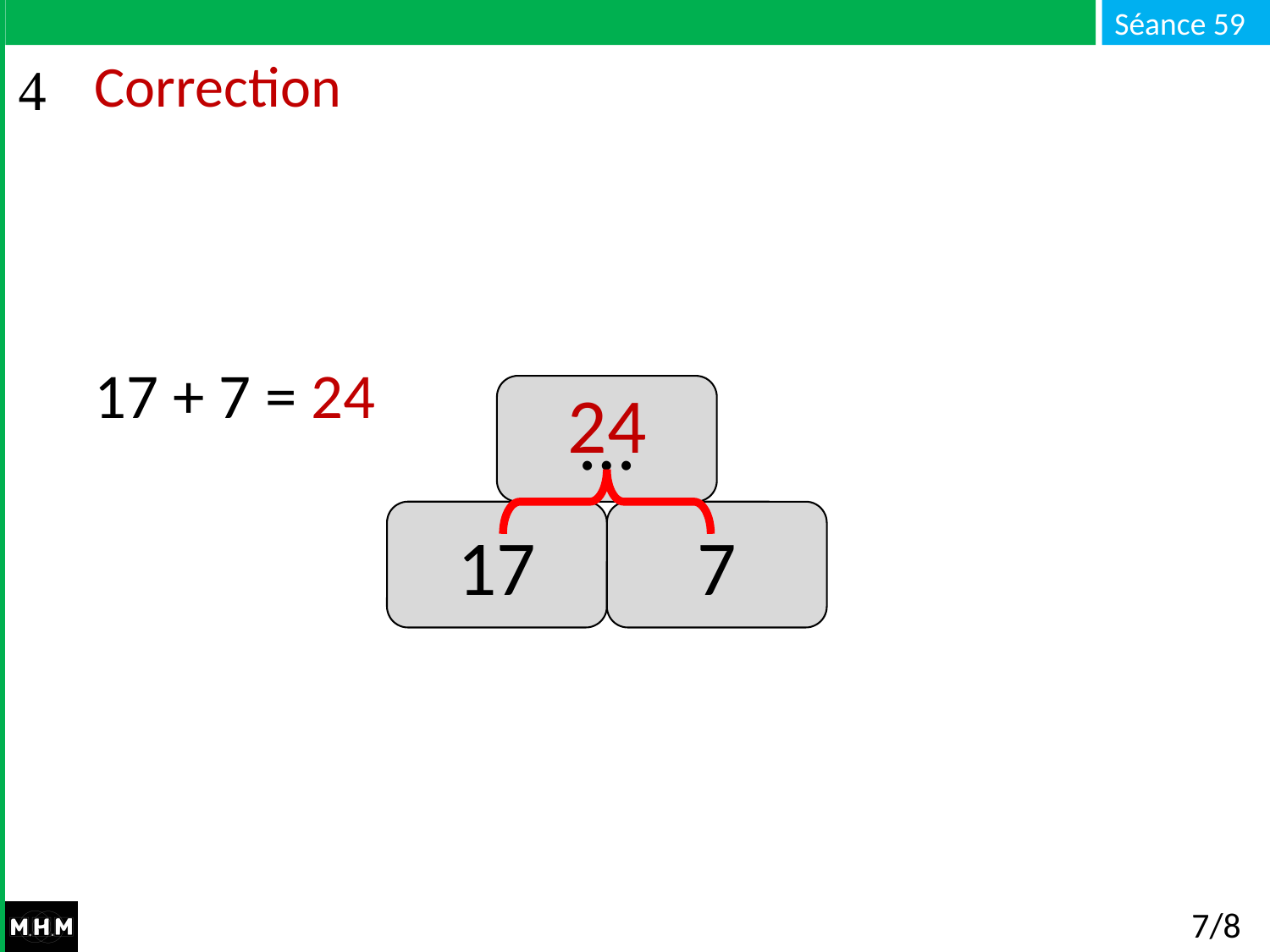

# Correction
17 + 7 = 24
24
…

7
17
7/8